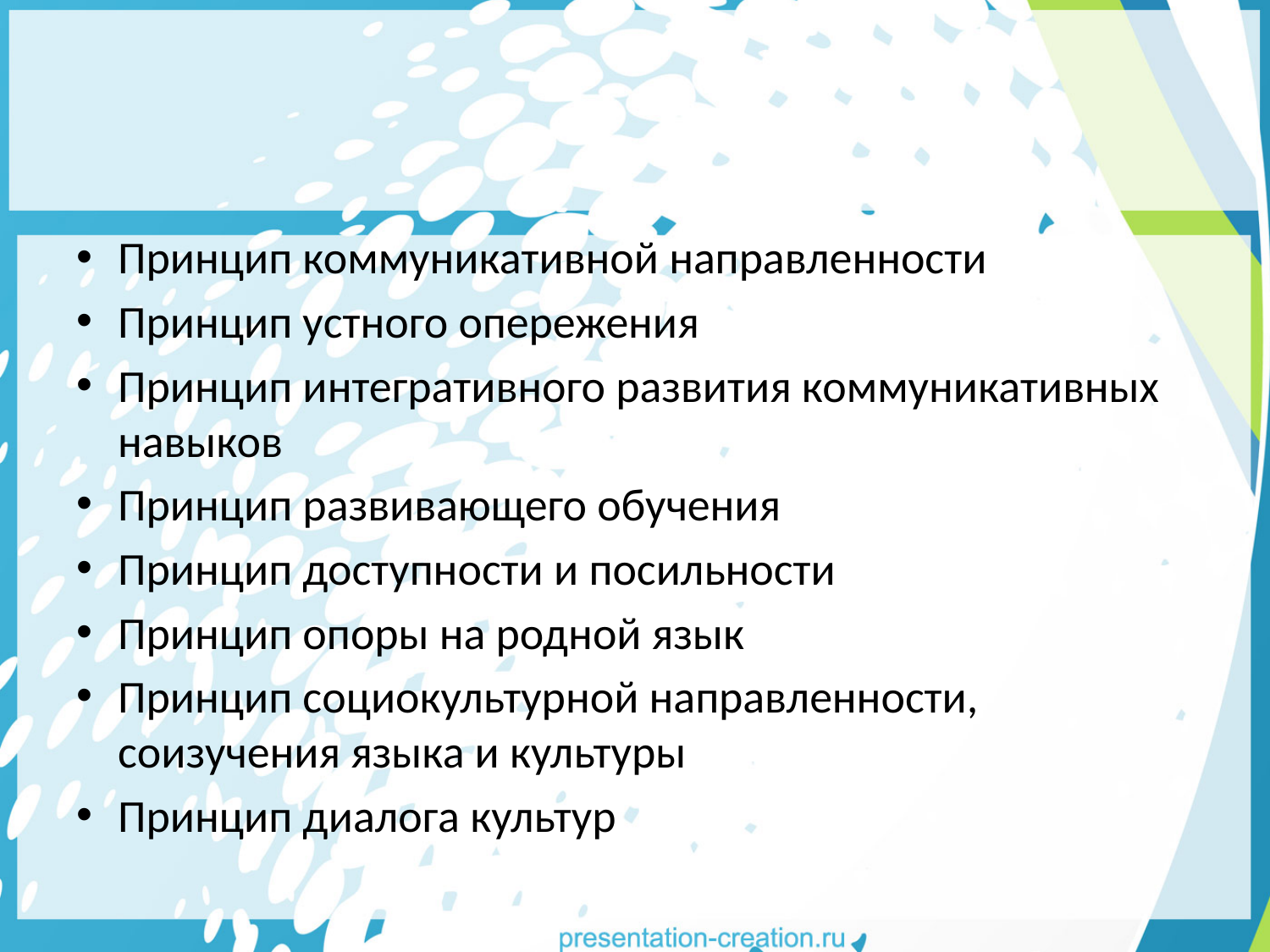

#
Принцип коммуникативной направленности
Принцип устного опережения
Принцип интегративного развития коммуникативных  навыков
Принцип развивающего обучения
Принцип доступности и посильности
Принцип опоры на родной язык
Принцип социокультурной направленности, соизучения языка и культуры
Принцип диалога культур